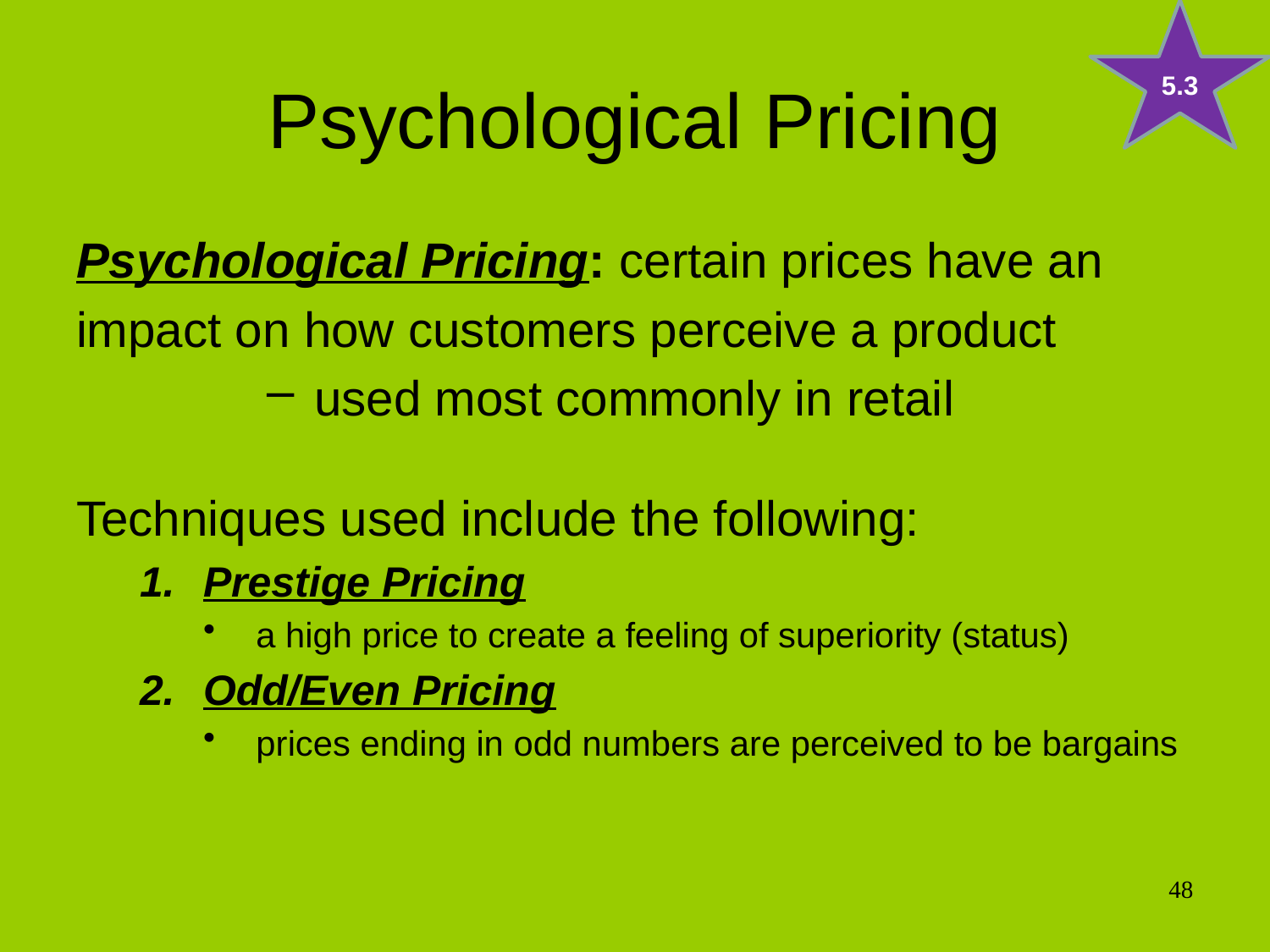

5.3
# Psychological Pricing
Psychological Pricing: certain prices have an
impact on how customers perceive a product
used most commonly in retail
Techniques used include the following:
Prestige Pricing
a high price to create a feeling of superiority (status)
Odd/Even Pricing
prices ending in odd numbers are perceived to be bargains
48